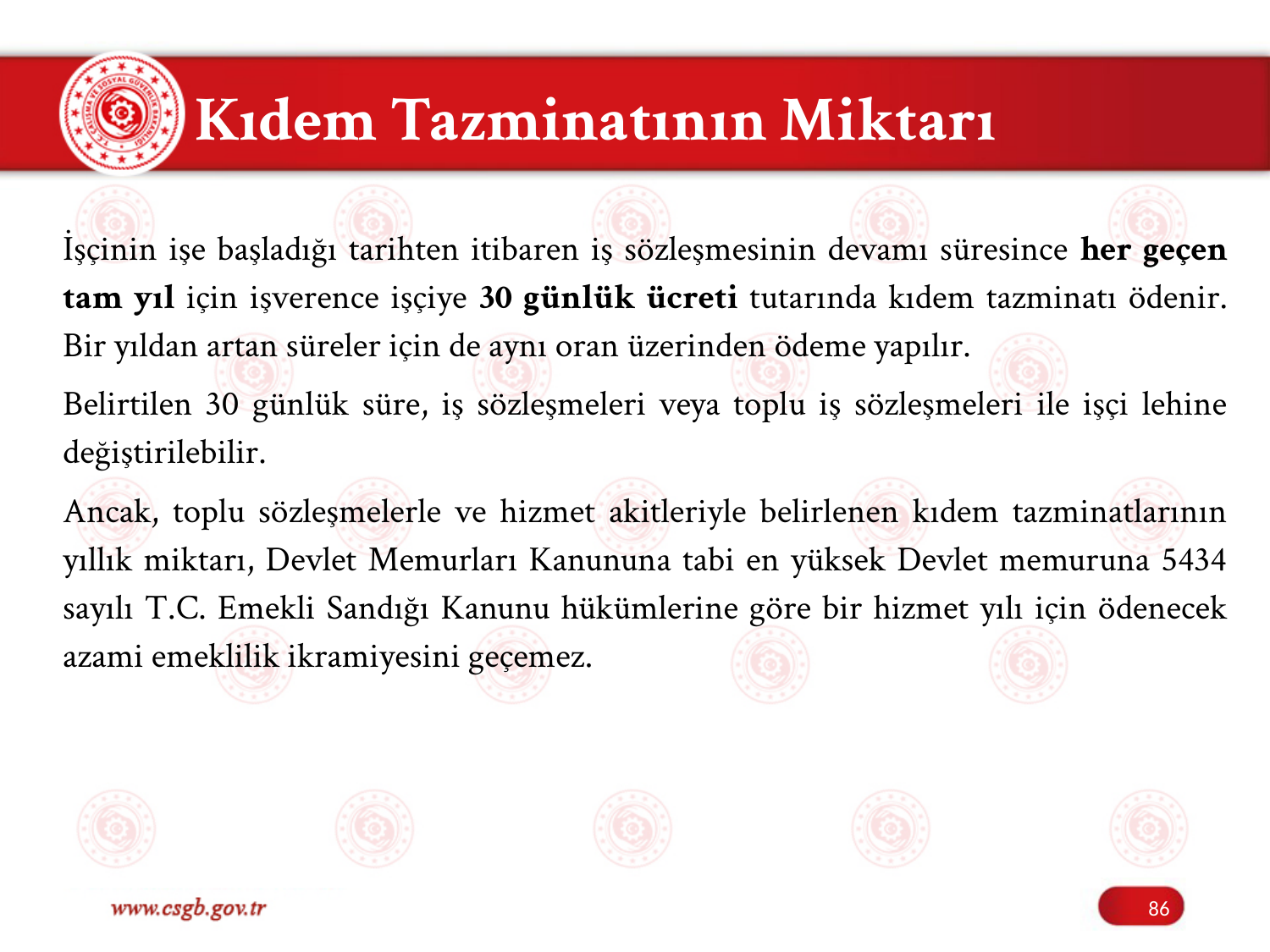

# Kıdem Tazminatının Miktarı
İşçinin işe başladığı tarihten itibaren iş sözleşmesinin devamı süresince her geçen tam yıl için işverence işçiye 30 günlük ücreti tutarında kıdem tazminatı ödenir. Bir yıldan artan süreler için de aynı oran üzerinden ödeme yapılır.
Belirtilen 30 günlük süre, iş sözleşmeleri veya toplu iş sözleşmeleri ile işçi lehine değiştirilebilir.
Ancak, toplu sözleşmelerle ve hizmet akitleriyle belirlenen kıdem tazminatlarının yıllık miktarı, Devlet Memurları Kanununa tabi en yüksek Devlet memuruna 5434 sayılı T.C. Emekli Sandığı Kanunu hükümlerine göre bir hizmet yılı için ödenecek azami emeklilik ikramiyesini geçemez.

86